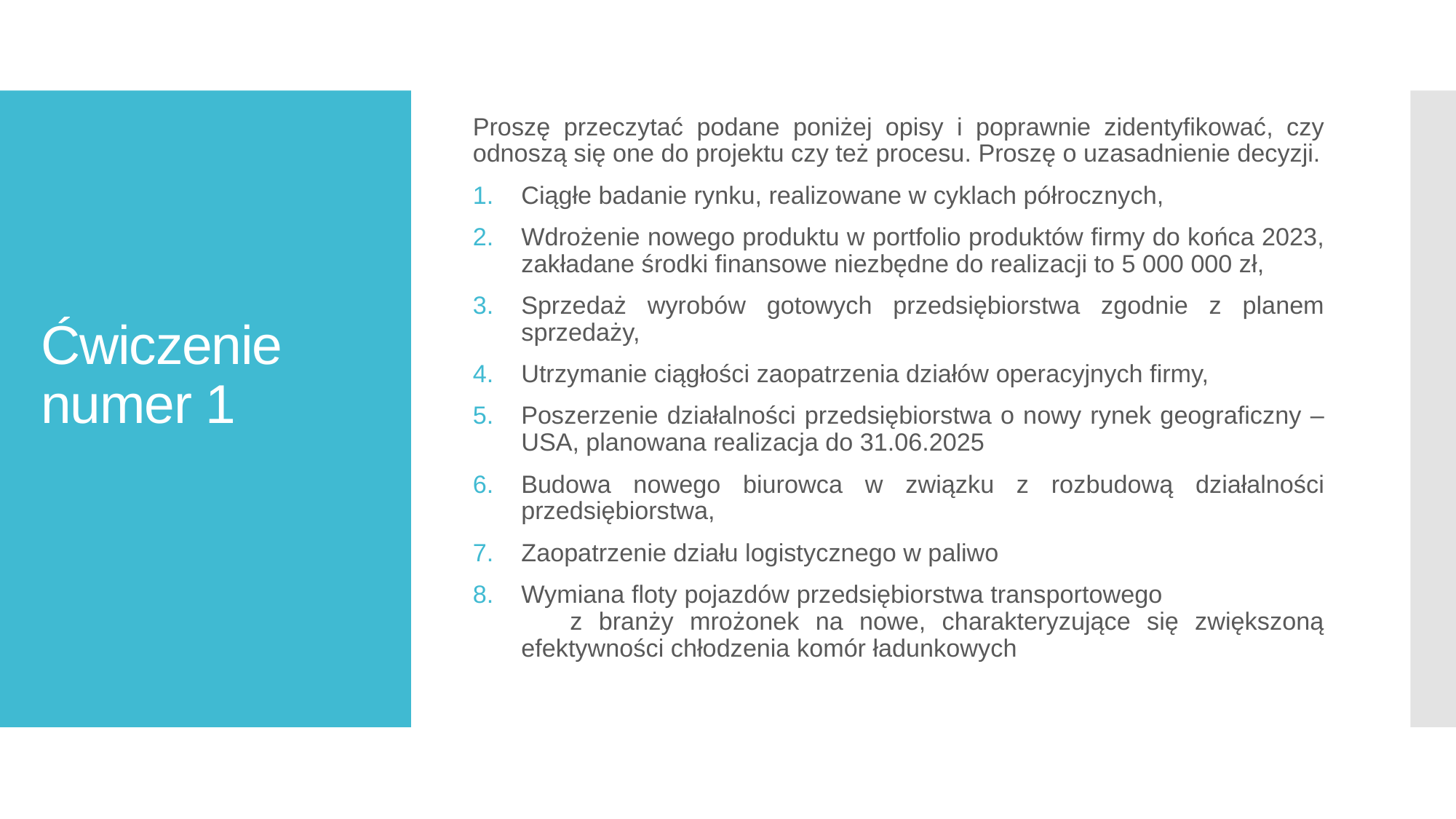

Proszę przeczytać podane poniżej opisy i poprawnie zidentyfikować, czy odnoszą się one do projektu czy też procesu. Proszę o uzasadnienie decyzji.
Ciągłe badanie rynku, realizowane w cyklach półrocznych,
Wdrożenie nowego produktu w portfolio produktów firmy do końca 2023, zakładane środki finansowe niezbędne do realizacji to 5 000 000 zł,
Sprzedaż wyrobów gotowych przedsiębiorstwa zgodnie z planem sprzedaży,
Utrzymanie ciągłości zaopatrzenia działów operacyjnych firmy,
Poszerzenie działalności przedsiębiorstwa o nowy rynek geograficzny – USA, planowana realizacja do 31.06.2025
Budowa nowego biurowca w związku z rozbudową działalności przedsiębiorstwa,
Zaopatrzenie działu logistycznego w paliwo
Wymiana floty pojazdów przedsiębiorstwa transportowego                           z branży mrożonek na nowe, charakteryzujące się zwiększoną efektywności chłodzenia komór ładunkowych

# Ćwiczenie numer 1